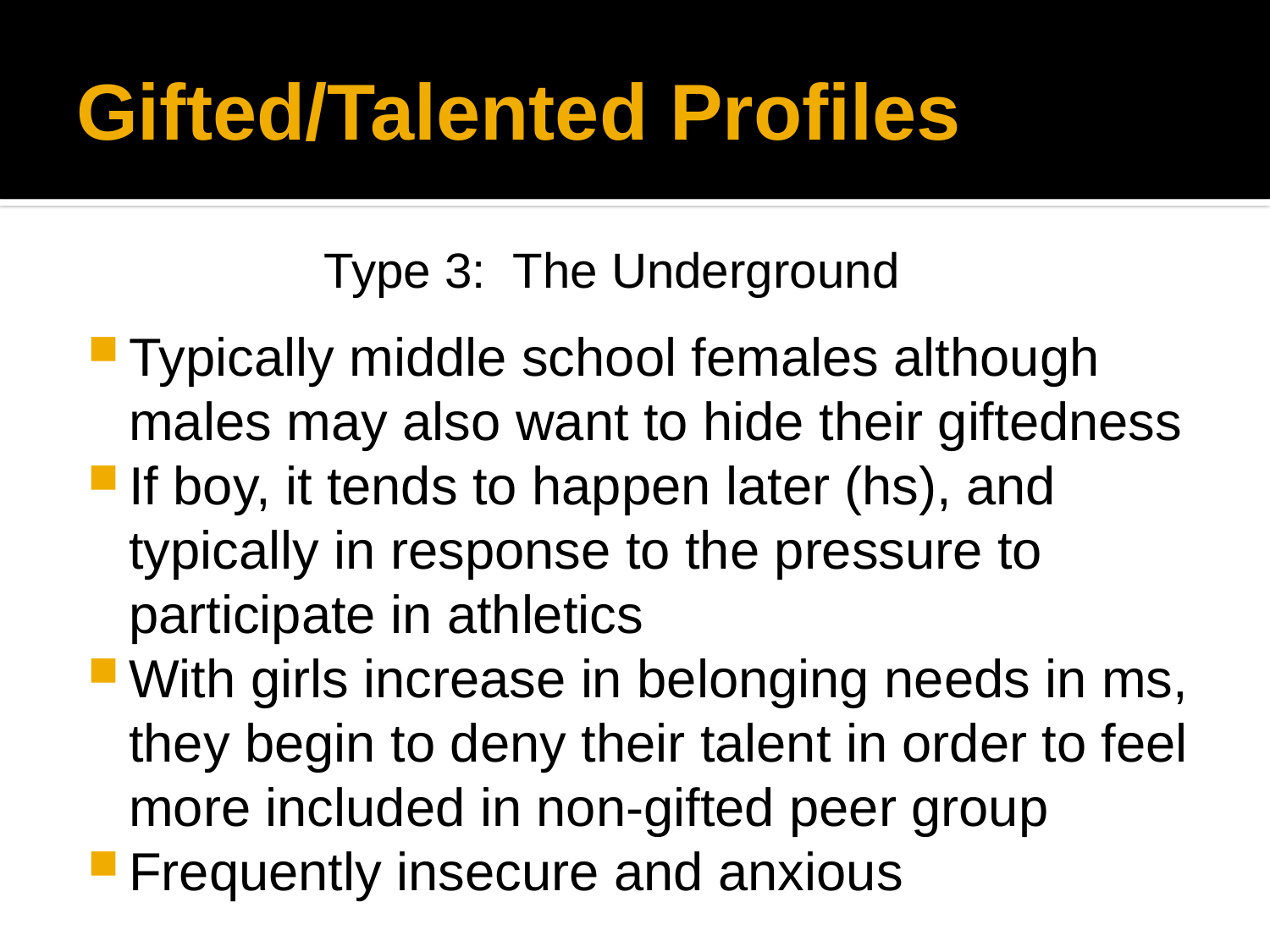

# Gifted/Talented Profiles
Type 3:  The Underground
Typically middle school females although males may also want to hide their giftedness
If boy, it tends to happen later (hs), and typically in response to the pressure to participate in athletics
With girls increase in belonging needs in ms, they begin to deny their talent in order to feel more included in non-gifted peer group
Frequently insecure and anxious